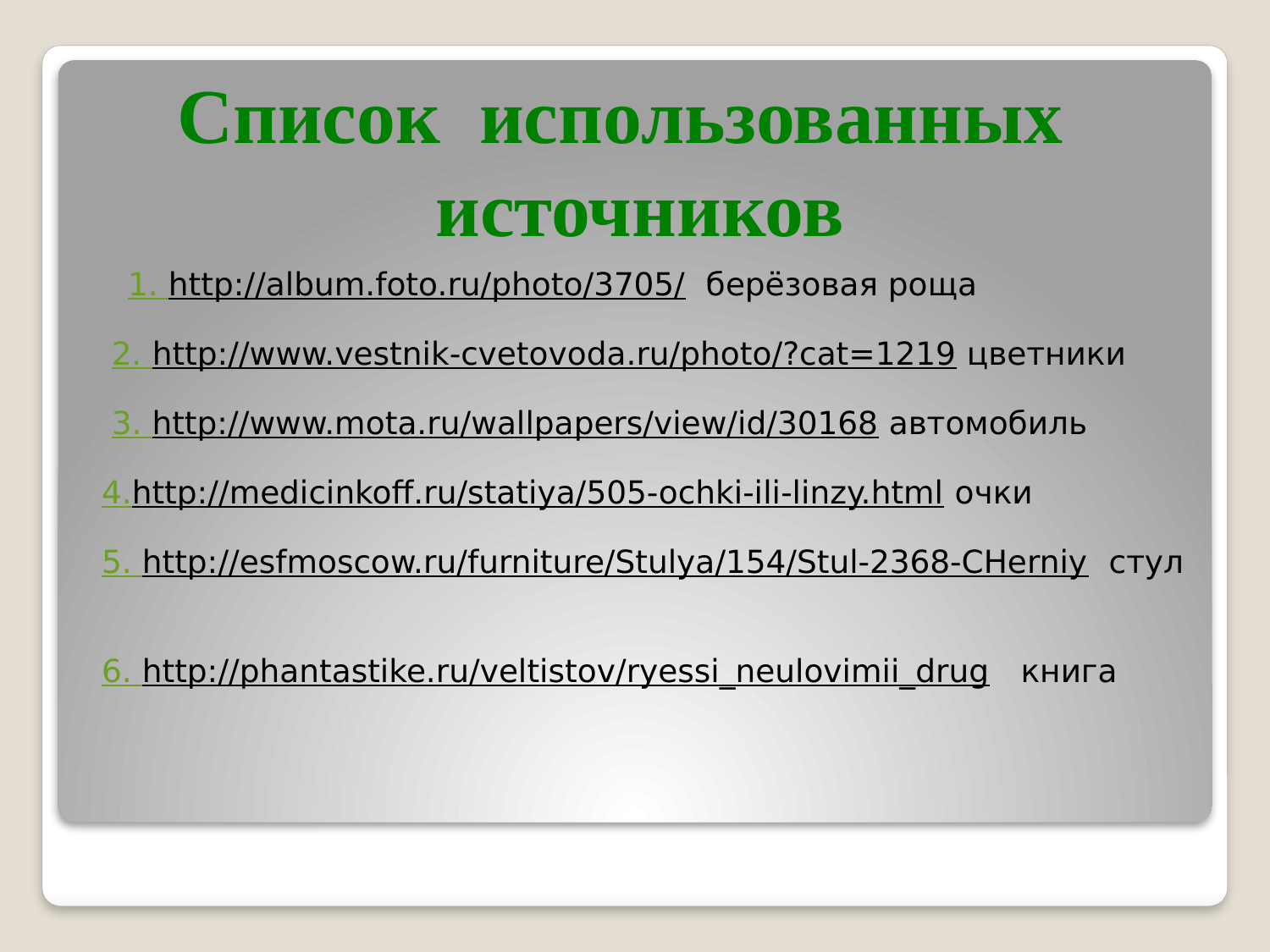

Список  использованных
источников
1. http://album.foto.ru/photo/3705/  берёзовая роща
2. http://www.vestnik-cvetovoda.ru/photo/?cat=1219 цветники
3. http://www.mota.ru/wallpapers/view/id/30168 автомобиль
4.http://medicinkoff.ru/statiya/505-ochki-ili-linzy.html очки
5. http://esfmoscow.ru/furniture/Stulya/154/Stul-2368-CHerniy  стул
6. http://phantastike.ru/veltistov/ryessi_neulovimii_drug   книга